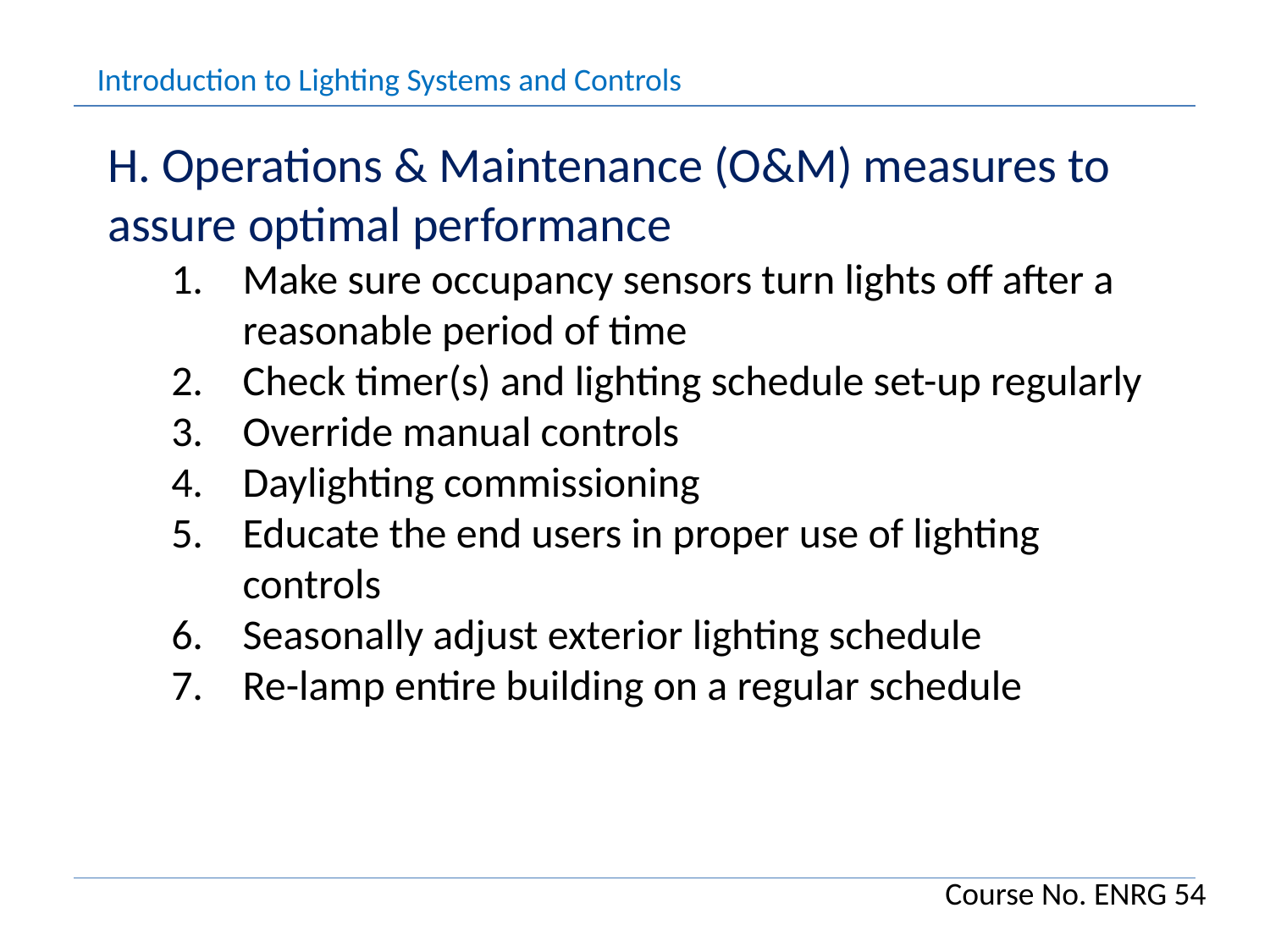

Introduction to Lighting Systems and Controls
H. Operations & Maintenance (O&M) measures to assure optimal performance
Make sure occupancy sensors turn lights off after a reasonable period of time
Check timer(s) and lighting schedule set-up regularly
Override manual controls
Daylighting commissioning
Educate the end users in proper use of lighting controls
Seasonally adjust exterior lighting schedule
Re-lamp entire building on a regular schedule
Course No. ENRG 54